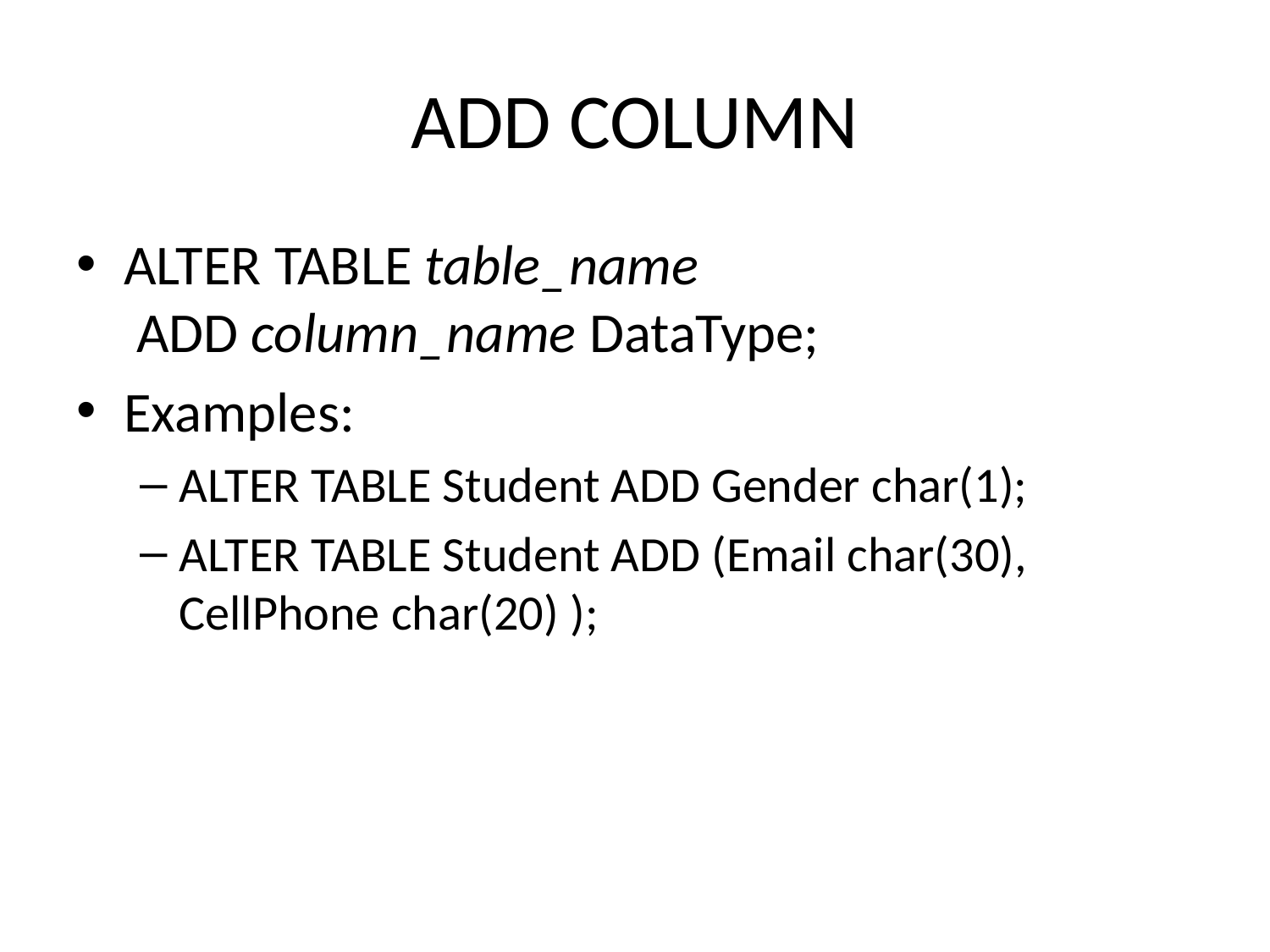

# ADD COLUMN
ALTER TABLE table_name
 ADD column_name DataType;
Examples:
ALTER TABLE Student ADD Gender char(1);
ALTER TABLE Student ADD (Email char(30), CellPhone char(20) );